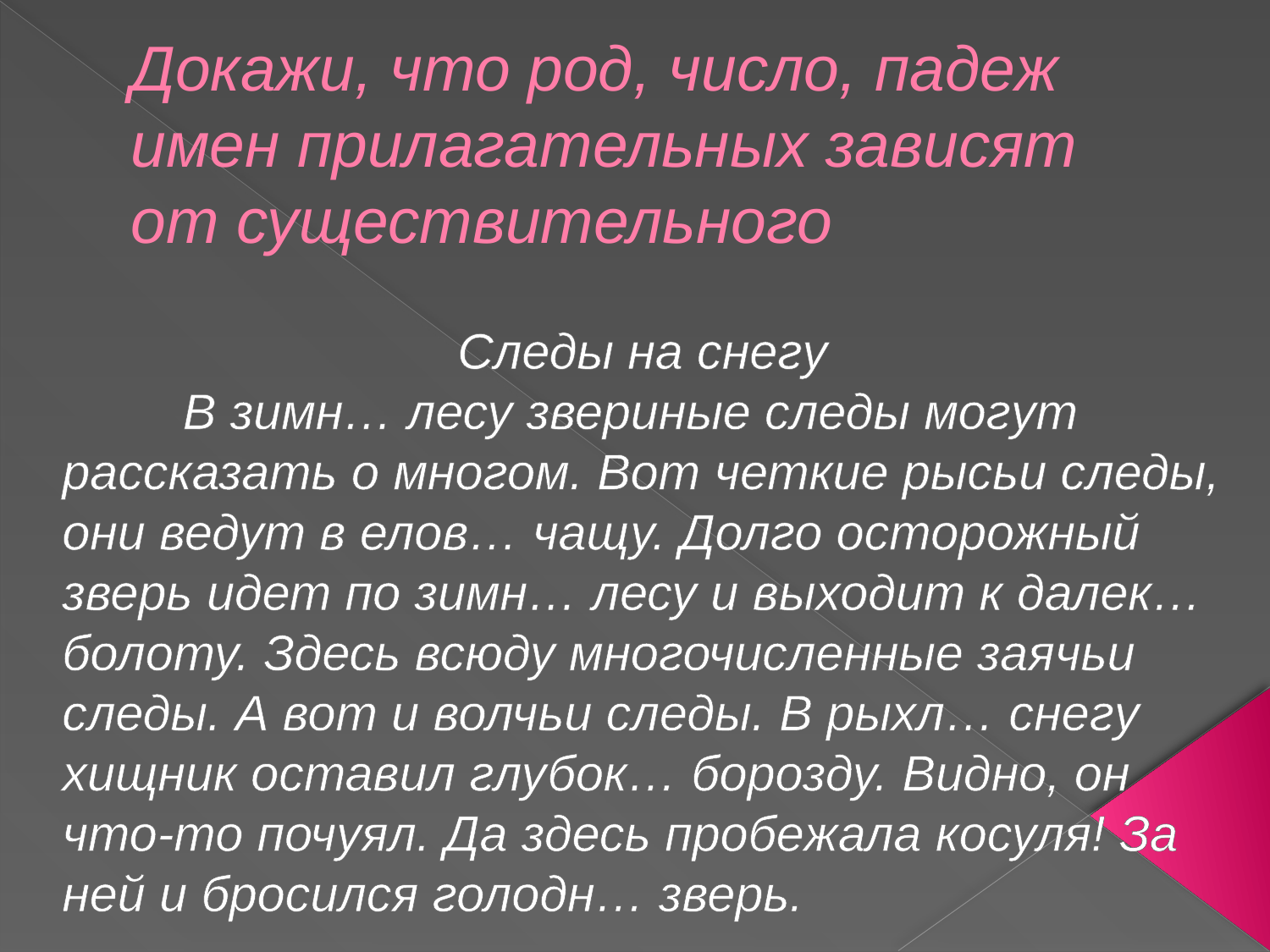

# Докажи, что род, число, падеж имен прилагательных зависят от существительного
Следы на снегу
	В зимн… лесу звериные следы могут рассказать о многом. Вот четкие рысьи следы, они ведут в елов… чащу. Долго осторожный зверь идет по зимн… лесу и выходит к далек… болоту. Здесь всюду многочисленные заячьи следы. А вот и волчьи следы. В рыхл… снегу хищник оставил глубок… борозду. Видно, он что-то почуял. Да здесь пробежала косуля! За ней и бросился голодн… зверь.